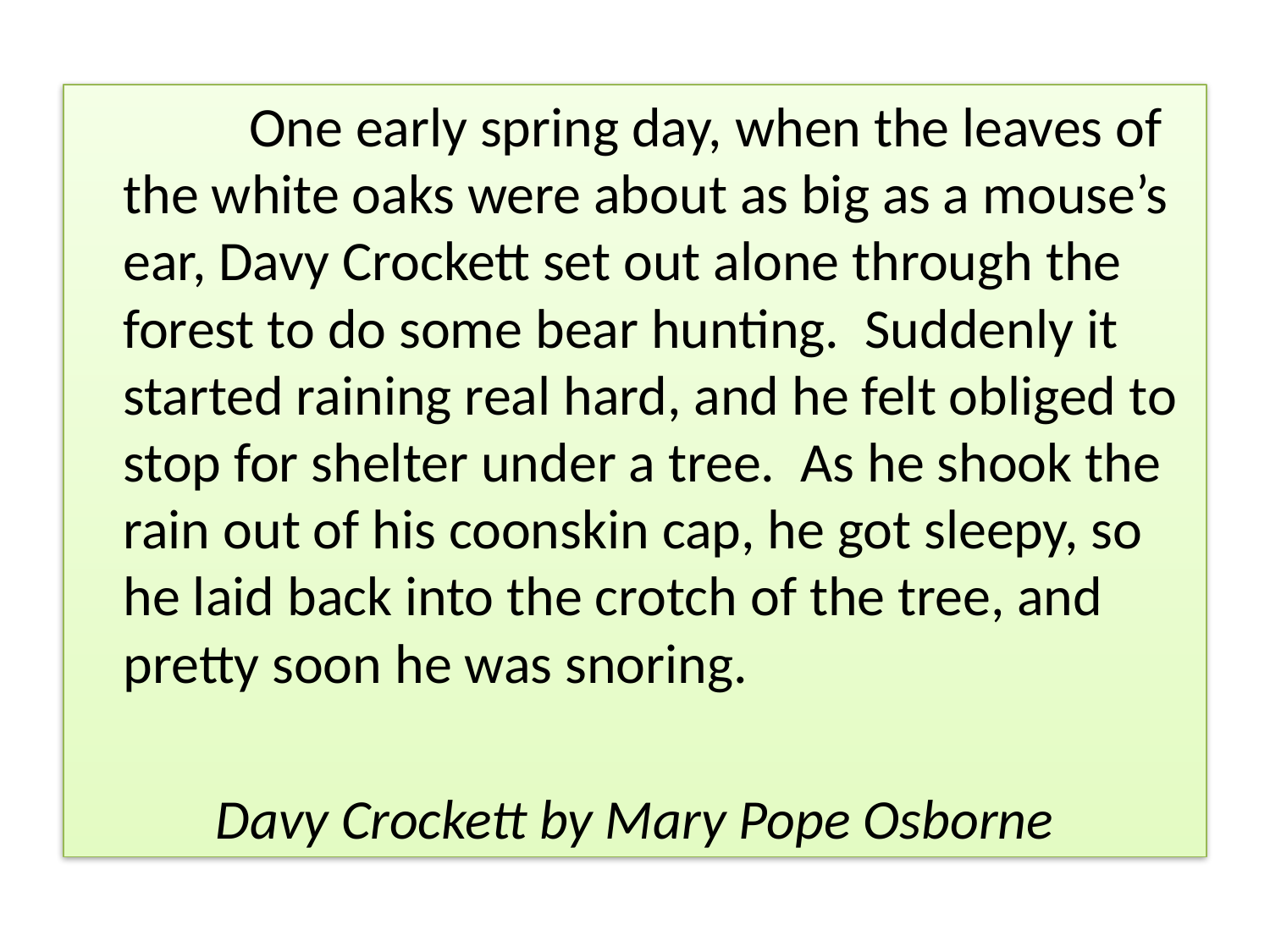

One early spring day, when the leaves of the white oaks were about as big as a mouse’s ear, Davy Crockett set out alone through the forest to do some bear hunting.  Suddenly it started raining real hard, and he felt obliged to stop for shelter under a tree.  As he shook the rain out of his coonskin cap, he got sleepy, so he laid back into the crotch of the tree, and pretty soon he was snoring.

Davy Crockett by Mary Pope Osborne